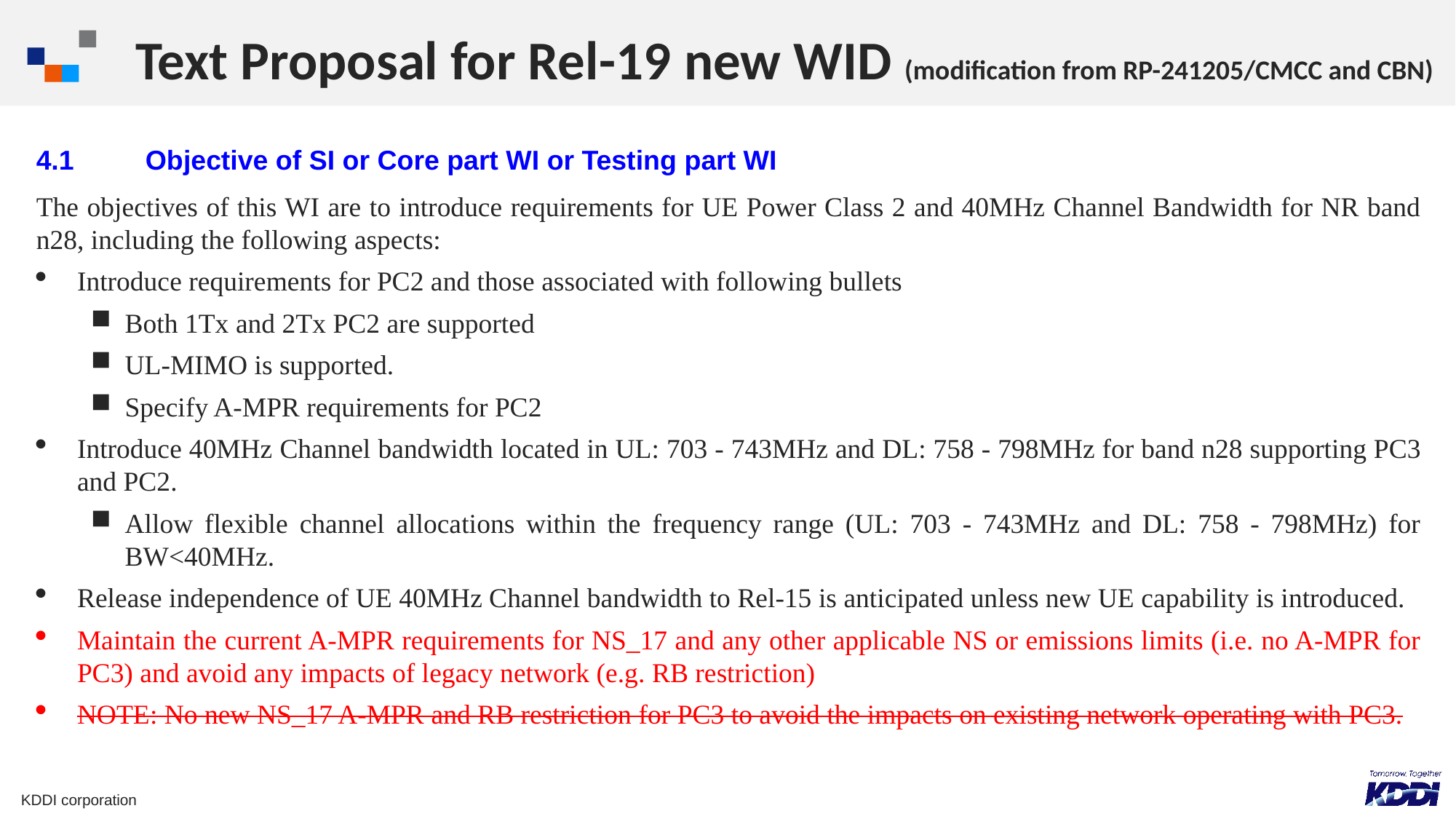

# Text Proposal for Rel-19 new WID (modification from RP-241205/CMCC and CBN)
4.1	Objective of SI or Core part WI or Testing part WI
The objectives of this WI are to introduce requirements for UE Power Class 2 and 40MHz Channel Bandwidth for NR band n28, including the following aspects:
Introduce requirements for PC2 and those associated with following bullets
Both 1Tx and 2Tx PC2 are supported
UL-MIMO is supported.
Specify A-MPR requirements for PC2
Introduce 40MHz Channel bandwidth located in UL: 703 - 743MHz and DL: 758 - 798MHz for band n28 supporting PC3 and PC2.
Allow flexible channel allocations within the frequency range (UL: 703 - 743MHz and DL: 758 - 798MHz) for BW<40MHz.
Release independence of UE 40MHz Channel bandwidth to Rel-15 is anticipated unless new UE capability is introduced.
Maintain the current A-MPR requirements for NS_17 and any other applicable NS or emissions limits (i.e. no A-MPR for PC3) and avoid any impacts of legacy network (e.g. RB restriction)
NOTE: No new NS_17 A-MPR and RB restriction for PC3 to avoid the impacts on existing network operating with PC3.